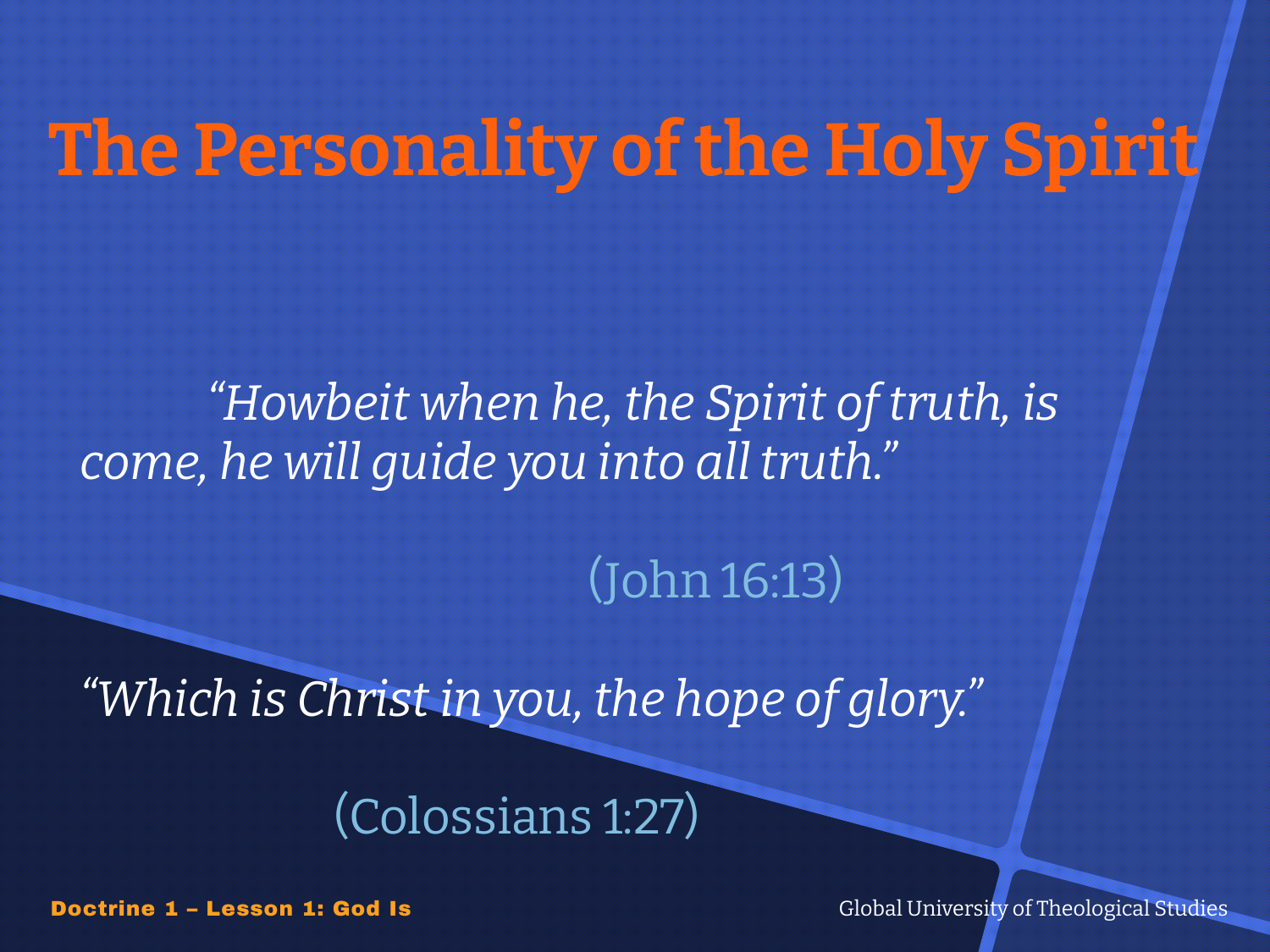

The Personality of the Holy Spirit
	“Howbeit when he, the Spirit of truth, is come, he will guide you into all truth.”
												(John 16:13)

“Which is Christ in you, the hope of glory.”
										(Colossians 1:27)
Doctrine 1 – Lesson 1: God Is                                                      Global University of Theological Studies